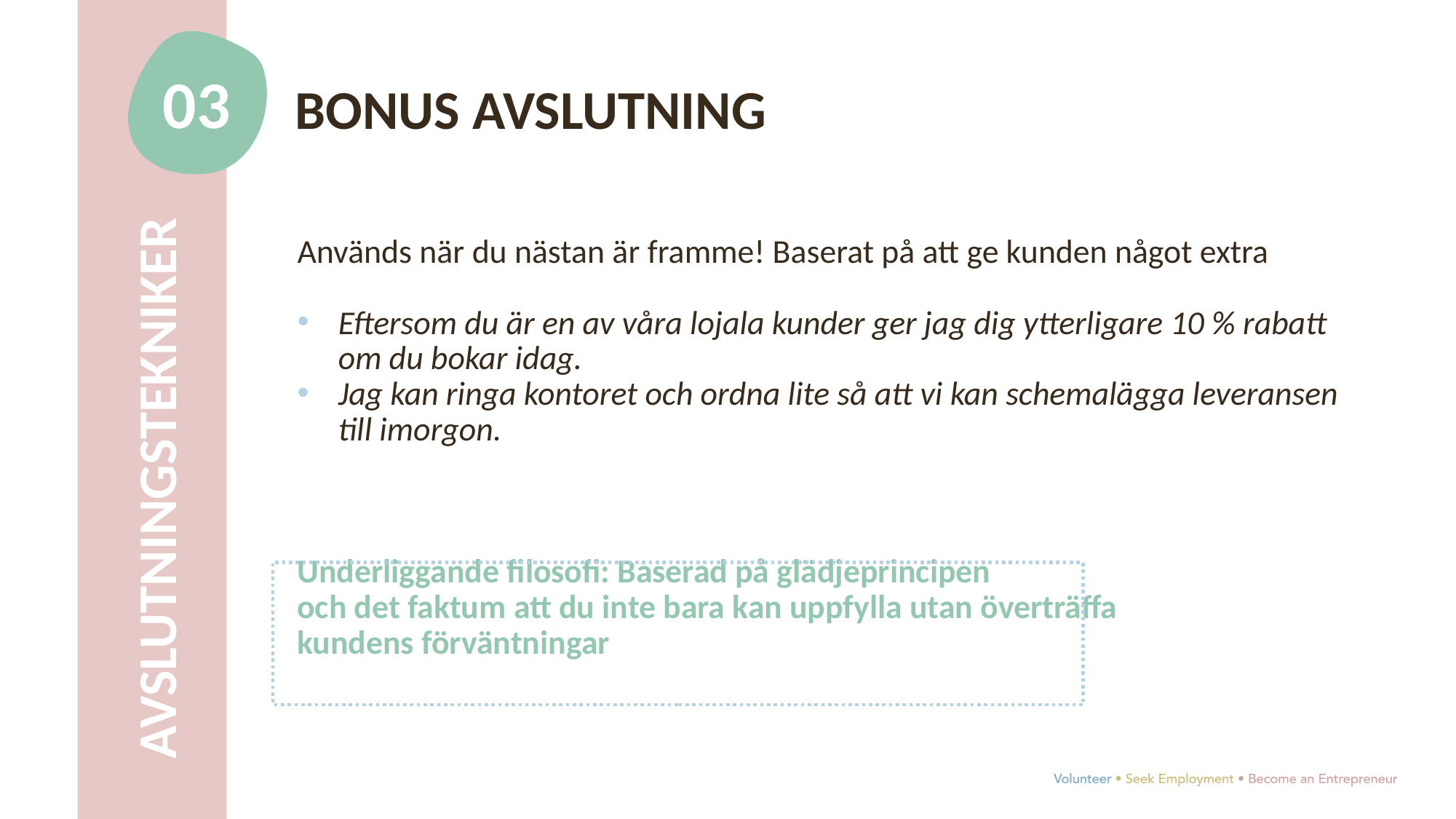

03

BONUS AVSLUTNING
Används när du nästan är framme! Baserat på att ge kunden något extra

Eftersom du är en av våra lojala kunder ger jag dig ytterligare 10 % rabatt om du bokar idag.
Jag kan ringa kontoret och ordna lite så att vi kan schemalägga leveransen till imorgon.

Underliggande filosofi: Baserad på glädjeprincipen
och det faktum att du inte bara kan uppfylla utan överträffa
kundens förväntningar

AVSLUTNINGSTEKNIKER​